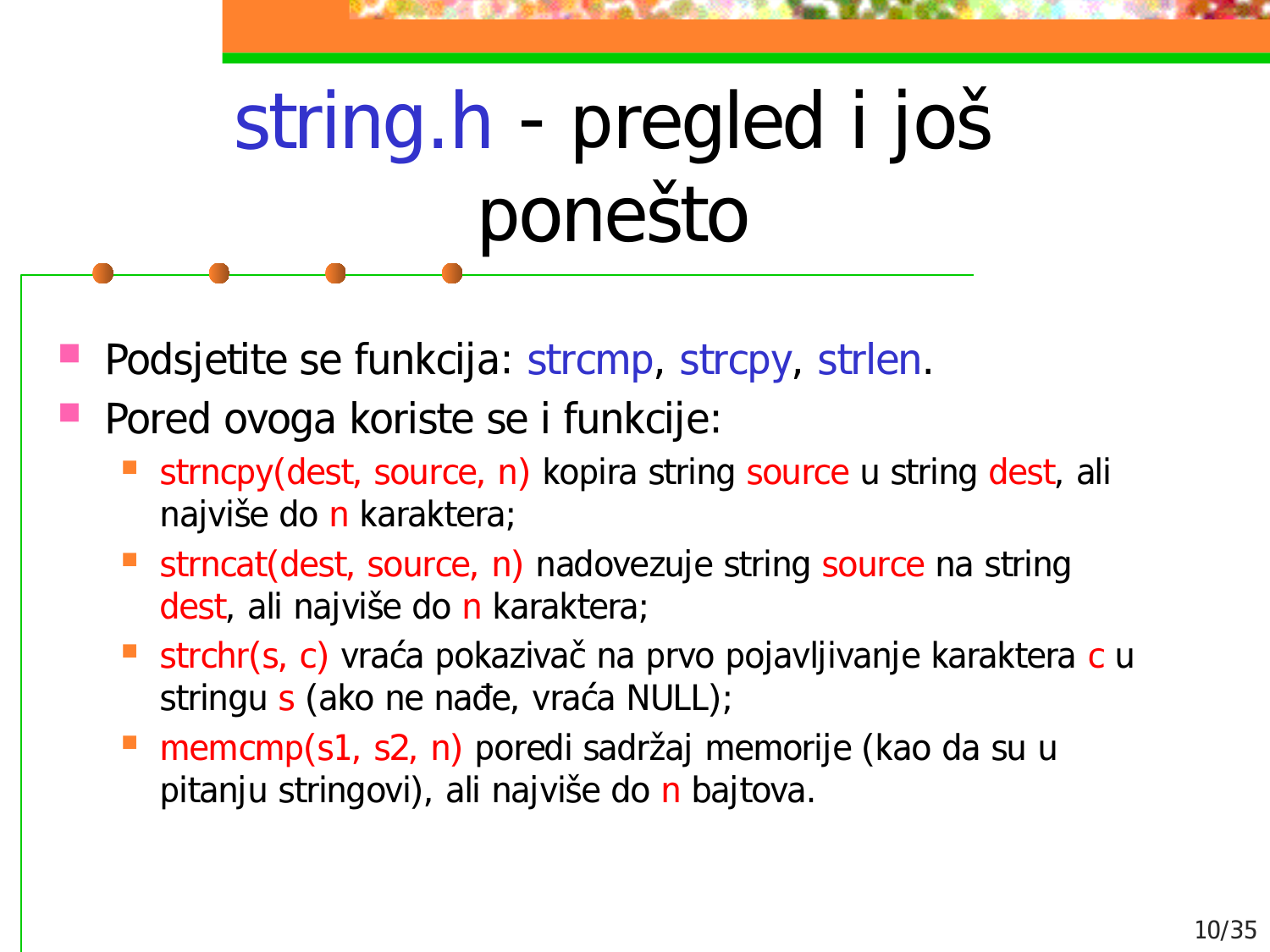

# string.h - pregled i još ponešto
Podsjetite se funkcija: strcmp, strcpy, strlen.
Pored ovoga koriste se i funkcije:
strncpy(dest, source, n) kopira string source u string dest, ali najviše do n karaktera;
strncat(dest, source, n) nadovezuje string source na string dest, ali najviše do n karaktera;
strchr(s, c) vraća pokazivač na prvo pojavljivanje karaktera c u stringu s (ako ne nađe, vraća NULL);
memcmp(s1, s2, n) poredi sadržaj memorije (kao da su u pitanju stringovi), ali najviše do n bajtova.
10/35